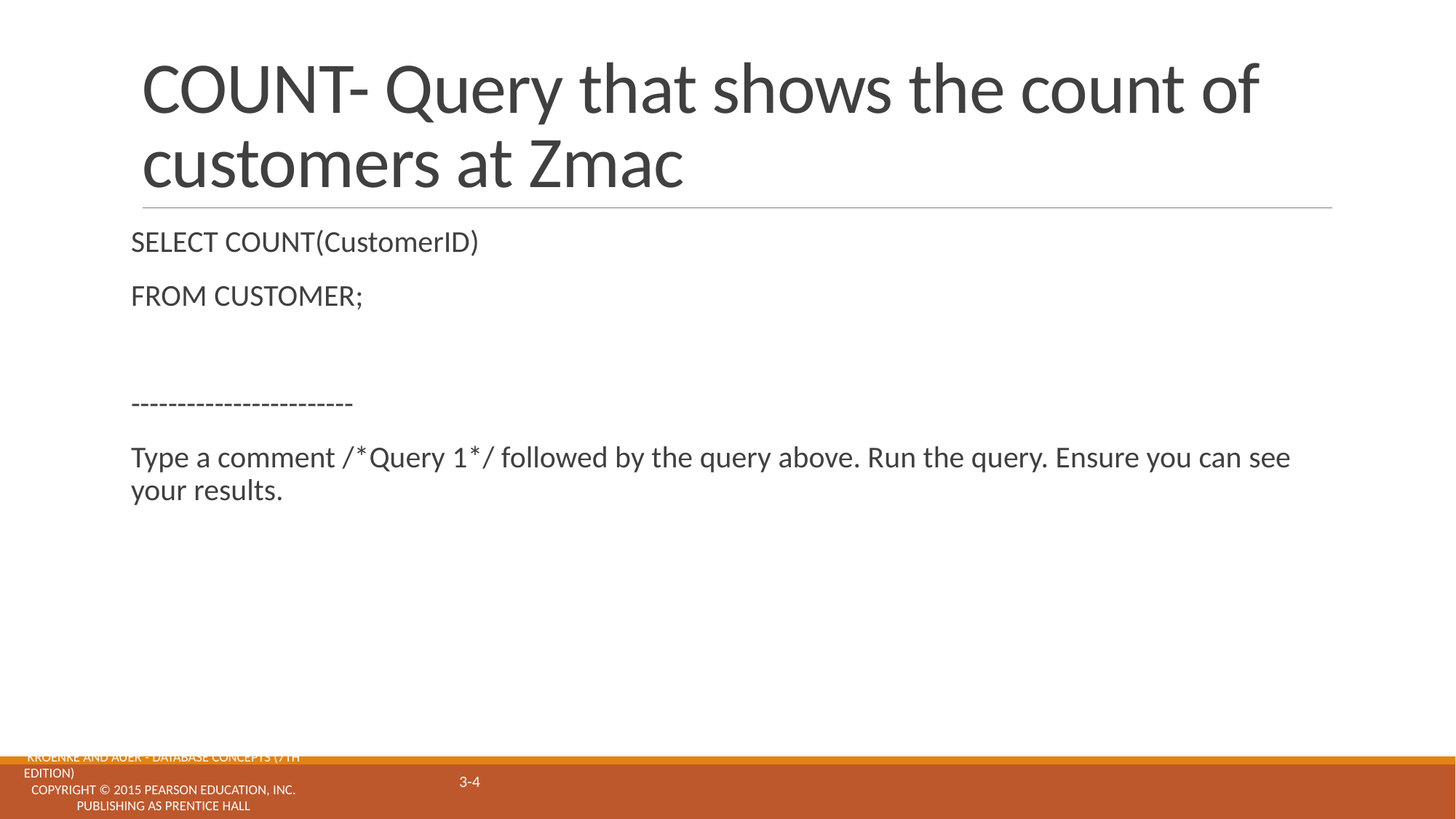

# COUNT- Query that shows the count of customers at Zmac
SELECT COUNT(CustomerID)
FROM CUSTOMER;

------------------------
Type a comment /*Query 1*/ followed by the query above. Run the query. Ensure you can see your results.

KROENKE and AUER - DATABASE CONCEPTS (7th Edition)                                                                           Copyright © 2015 Pearson Education, Inc. Publishing as Prentice Hall
3-4